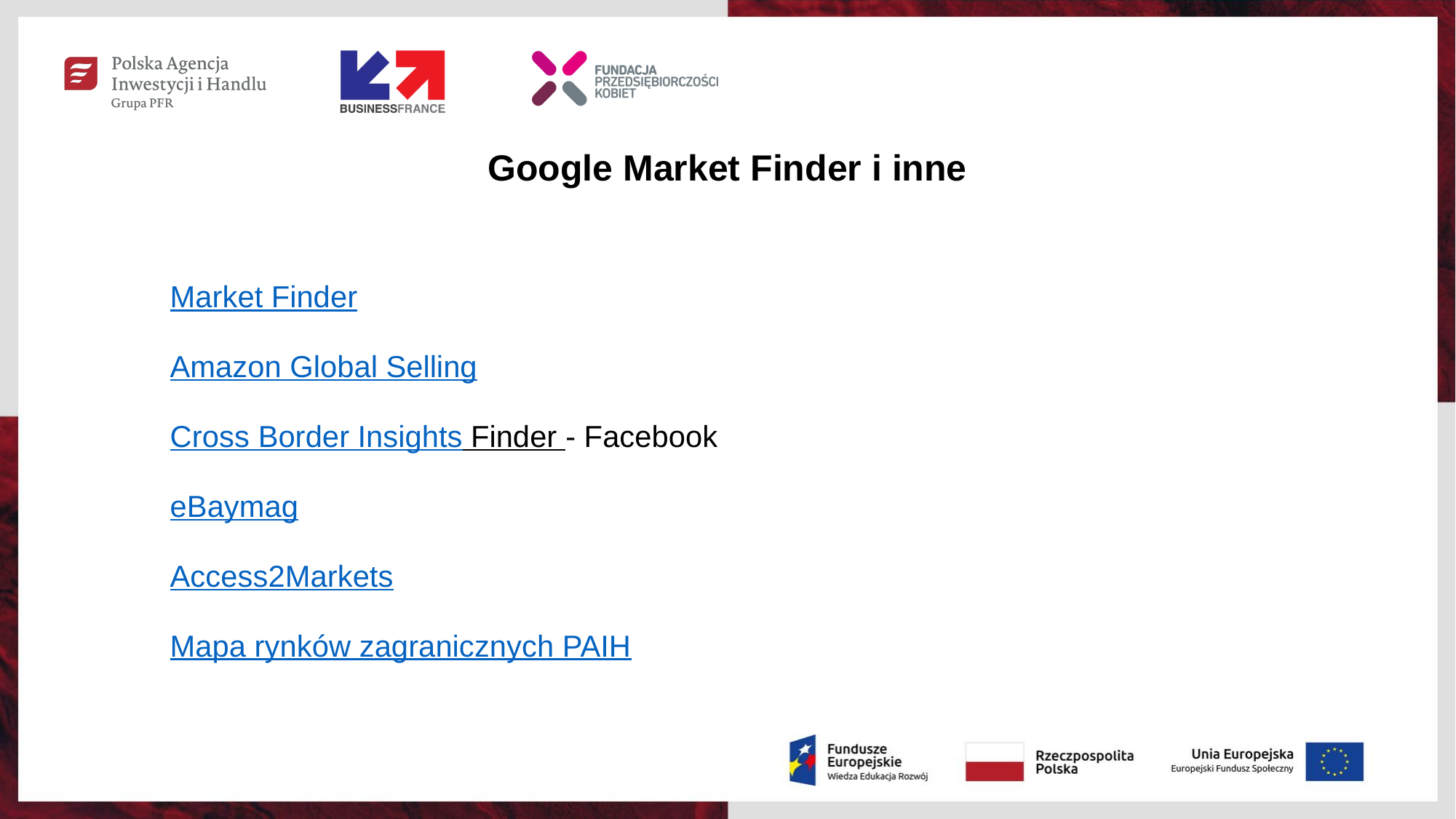

# Google Market Finder i inne
Market Finder
Amazon Global Selling
Cross Border Insights Finder - Facebook
eBaymag
Access2Markets
Mapa rynków zagranicznych PAIH